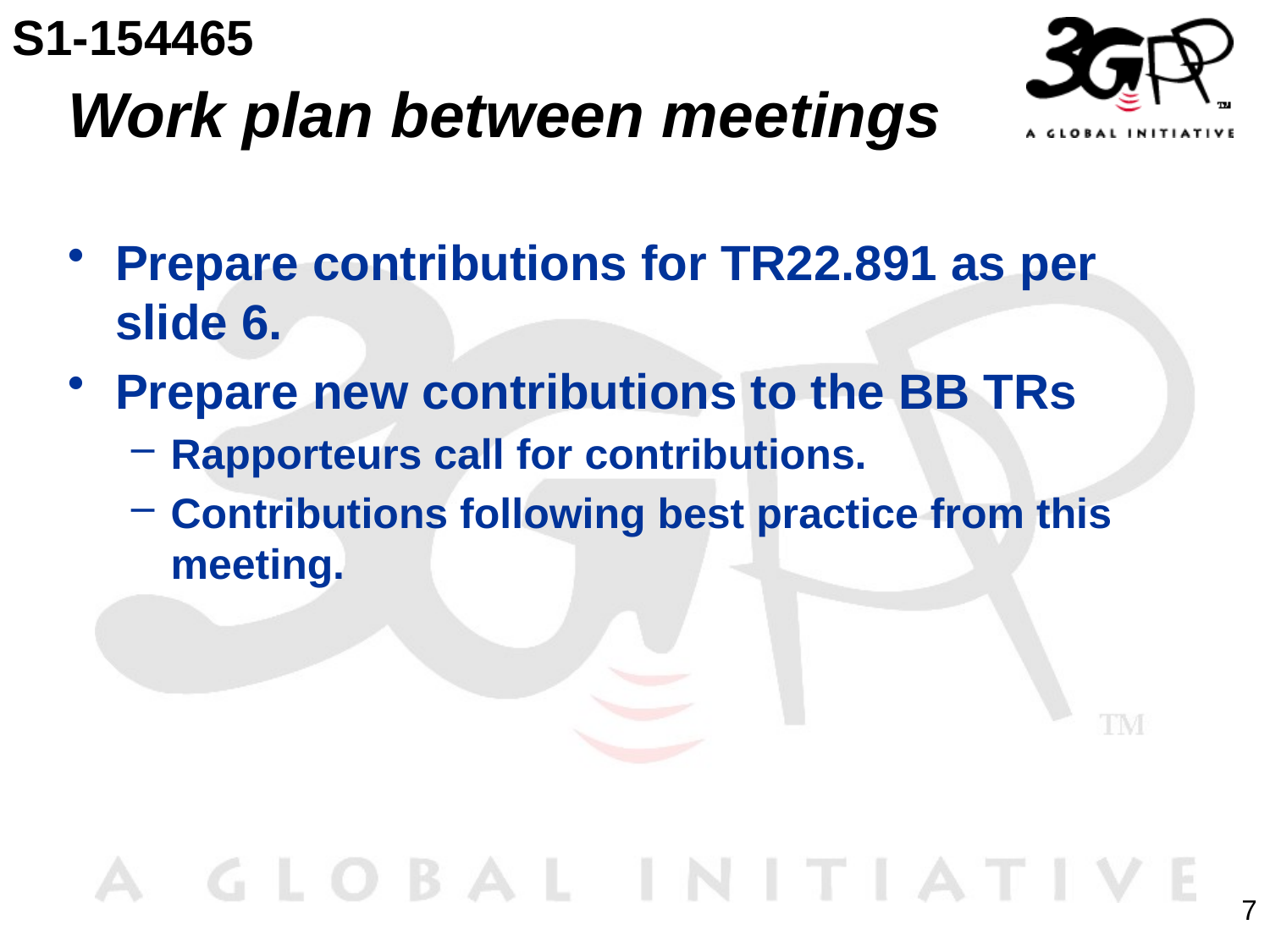

S1-154465
# Work plan between meetings

Prepare contributions for TR22.891 as per slide 6.
Prepare new contributions to the BB TRs
Rapporteurs call for contributions.
Contributions following best practice from this meeting.
7